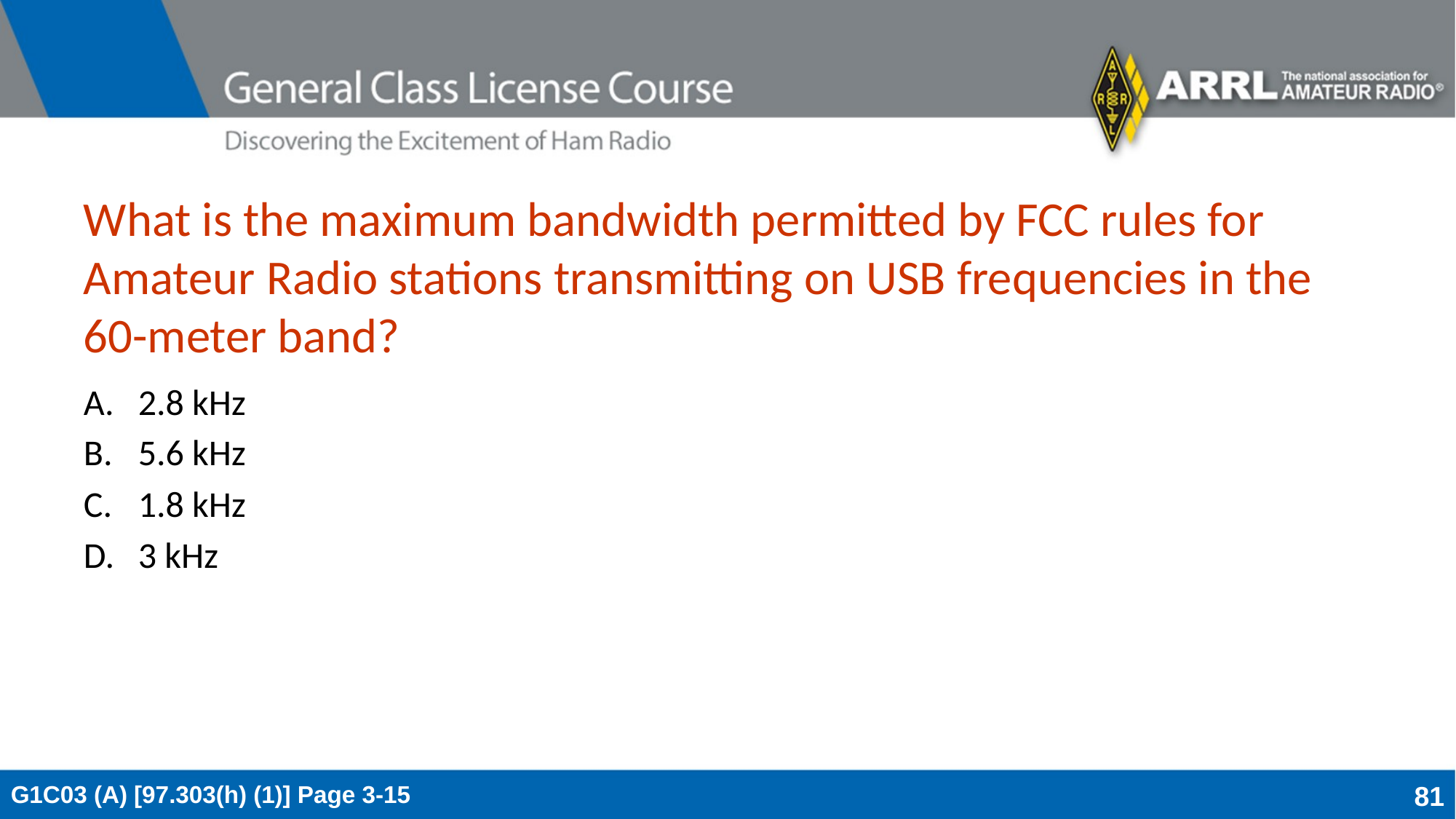

# What is the maximum bandwidth permitted by FCC rules for Amateur Radio stations transmitting on USB frequencies in the 60-meter band?
2.8 kHz
5.6 kHz
1.8 kHz
3 kHz
G1C03 (A) [97.303(h) (1)] Page 3-15
81